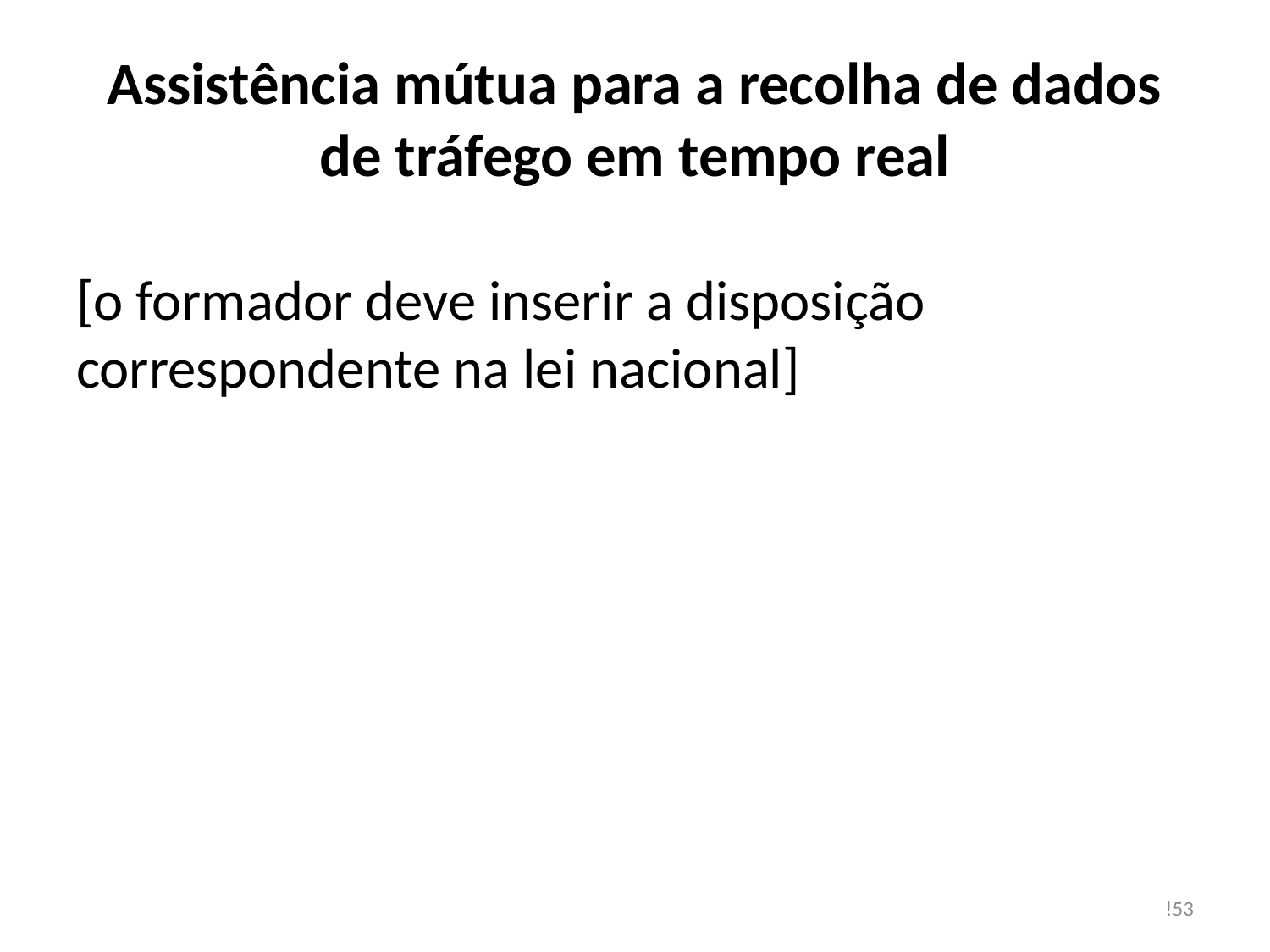

# Assistência mútua para a recolha de dados de tráfego em tempo real
[o formador deve inserir a disposição correspondente na lei nacional]

!53